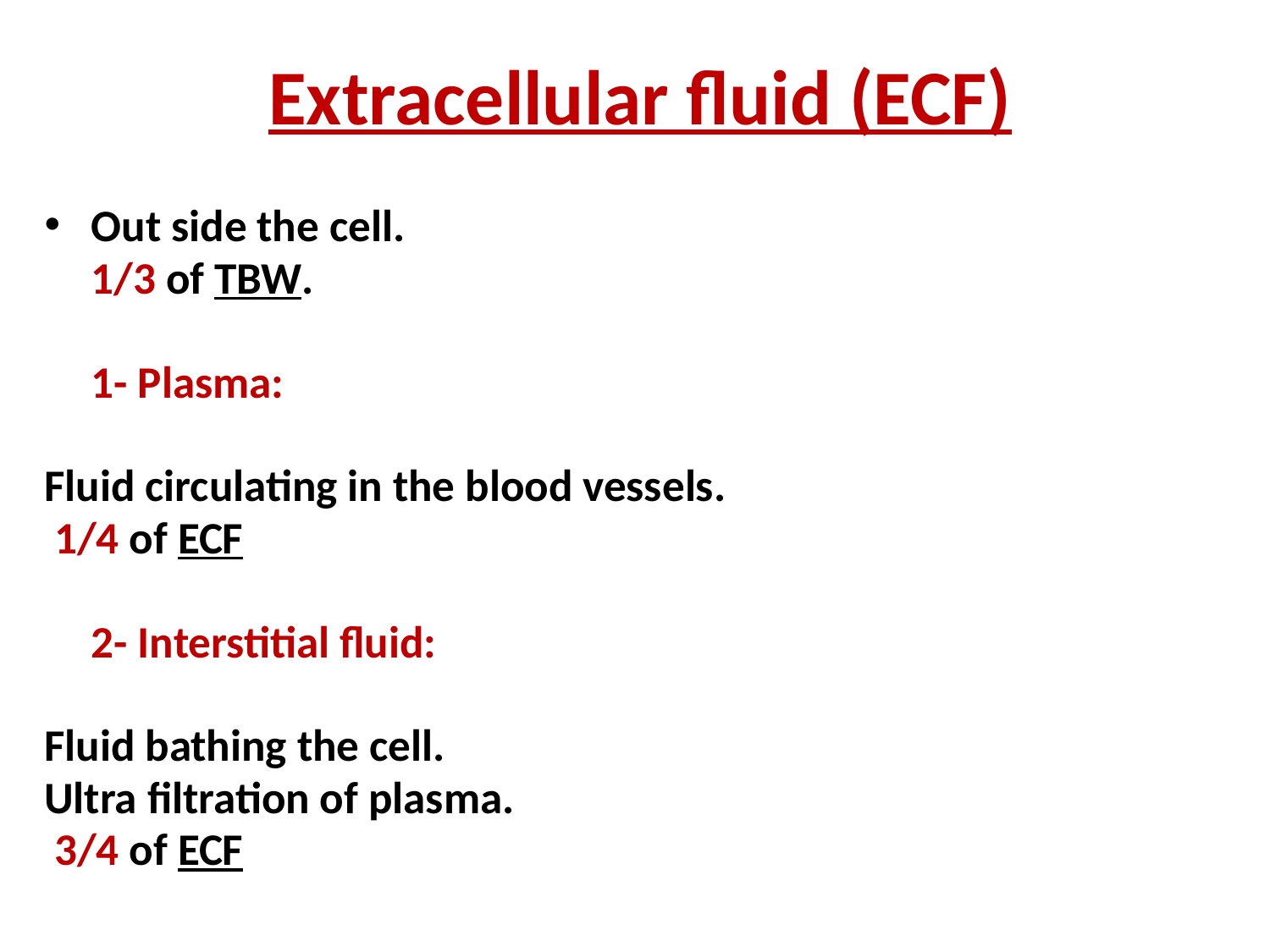

# Extracellular fluid (ECF)
Out side the cell.
	1/3 of TBW.

		1- Plasma:

Fluid circulating in the blood vessels.
 1/4 of ECF

		2- Interstitial fluid:

Fluid bathing the cell.
Ultra filtration of plasma.
 3/4 of ECF